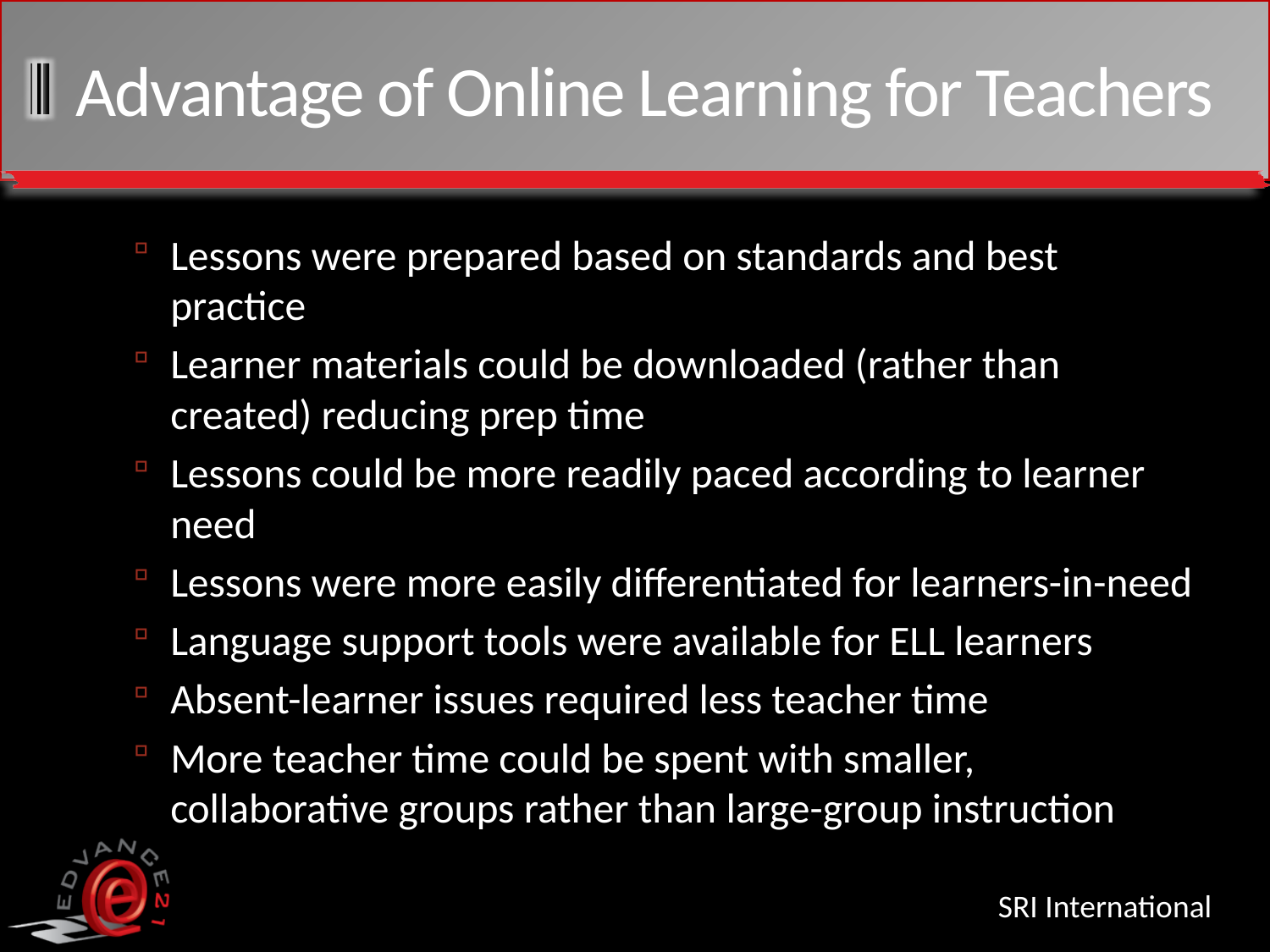

# Advantage of Online Learning for Teachers
Lessons were prepared based on standards and best practice
Learner materials could be downloaded (rather than created) reducing prep time
Lessons could be more readily paced according to learner need
Lessons were more easily differentiated for learners-in-need
Language support tools were available for ELL learners
Absent-learner issues required less teacher time
More teacher time could be spent with smaller, collaborative groups rather than large-group instruction

SRI International